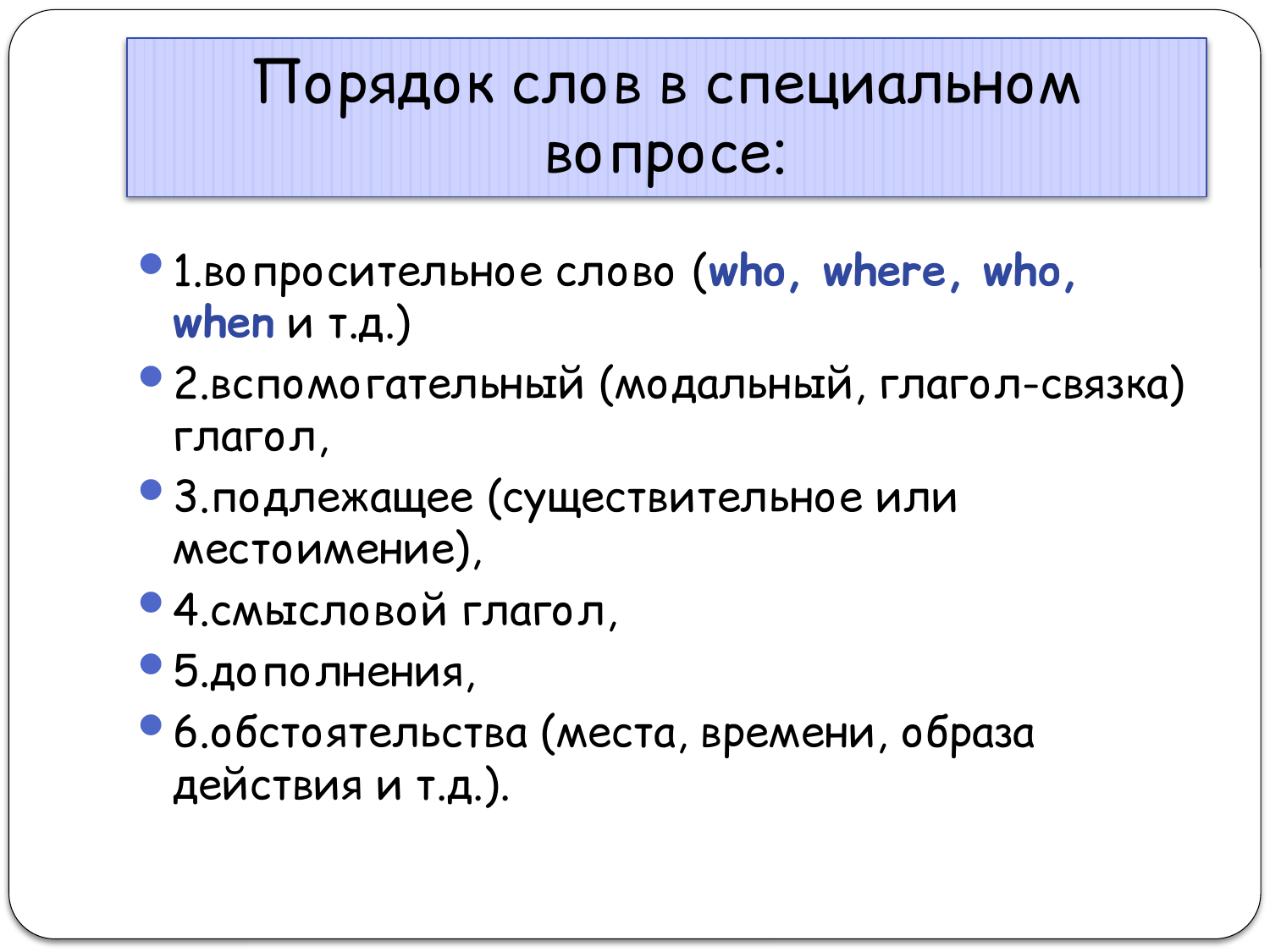

# Порядок слов в специальном вопросе:
1.вопросительное слово (who, where, who, when и т.д.)
2.вспомогательный (модальный, глагол-связка) глагол,
3.подлежащее (существительное или местоимение),
4.смысловой глагол,
5.дополнения,
6.обстоятельства (места, времени, образа действия и т.д.).